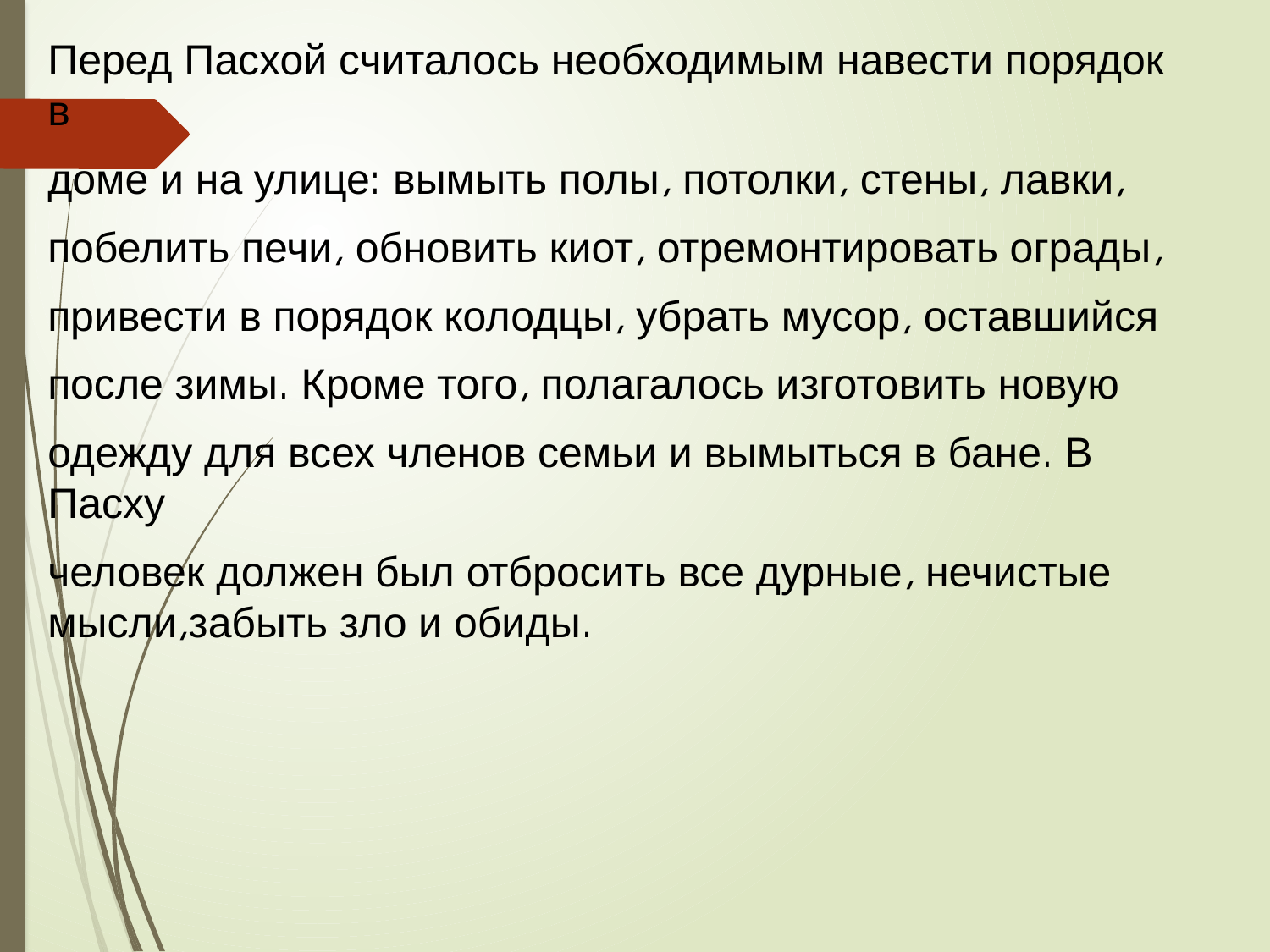

Перед Пасхой считалось необходимым навести порядок в
доме и на улице: вымыть полы, потолки, стены, лавки,
побелить печи, обновить киот, отремонтировать ограды,
привести в порядок колодцы, убрать мусор, оставшийся
после зимы. Кроме того, полагалось изготовить новую
одежду для всех членов семьи и вымыться в бане. В Пасху
человек должен был отбросить все дурные, нечистые мысли,забыть зло и обиды.